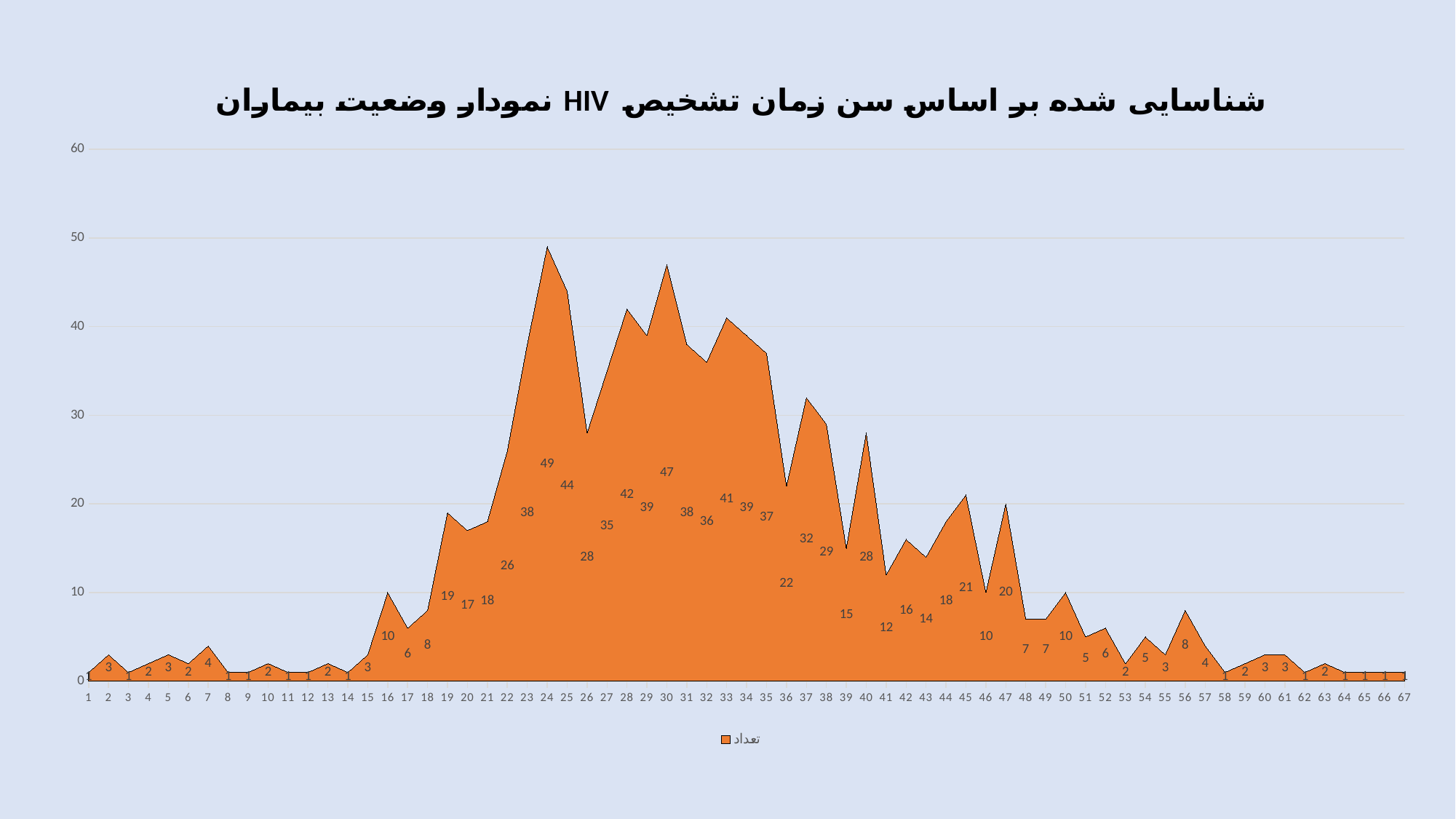

### Chart: نمودار وضعیت بیماران HIV  شناسایی شده بر اساس سن زمان تشخیص

| Category | تعداد |
|---|---|